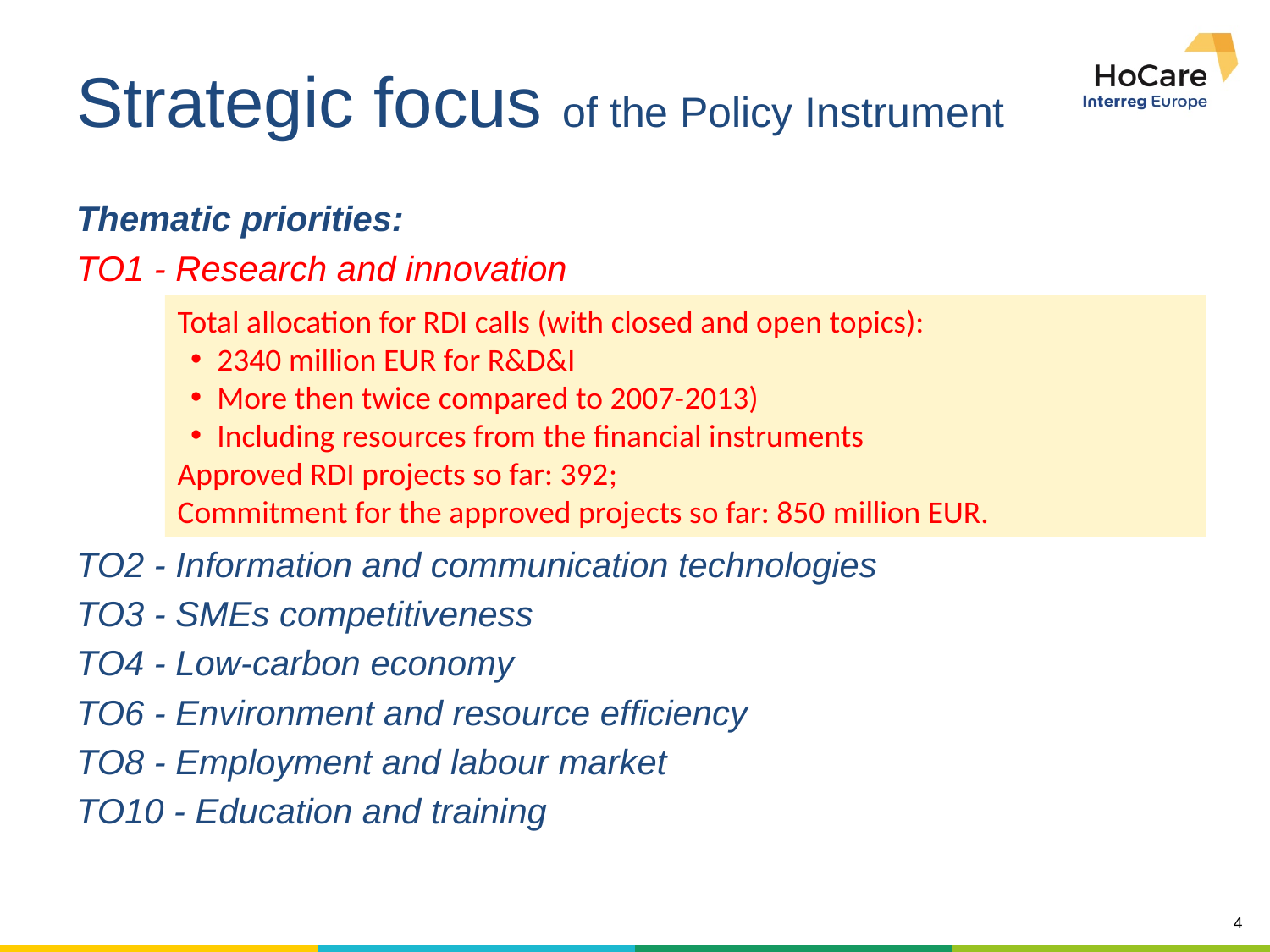

# Strategic focus of the Policy Instrument
Thematic priorities:
TO1 - Research and innovation

TO2 - Information and communication technologies
TO3 - SMEs competitiveness
TO4 - Low-carbon economy
TO6 - Environment and resource efficiency
TO8 - Employment and labour market
TO10 - Education and training
Total allocation for RDI calls (with closed and open topics):
2340 million EUR for R&D&I
More then twice compared to 2007-2013)
Including resources from the financial instruments
Approved RDI projects so far: 392;
Commitment for the approved projects so far: 850 million EUR.